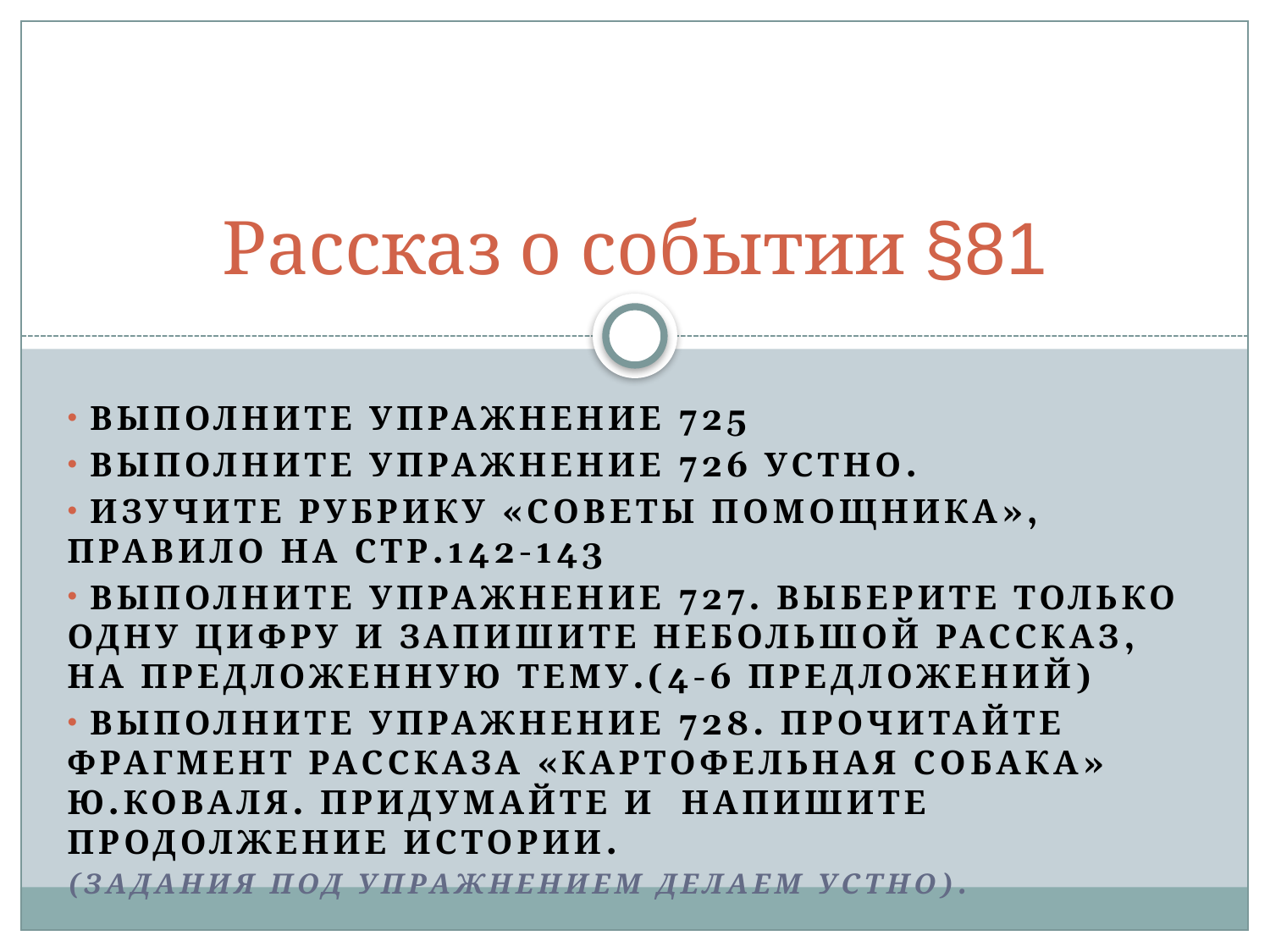

# Рассказ о событии §81
 Выполните упражнение 725
 Выполните упражнение 726 устно.
 Изучите рубрику «Советы помощника», правило на стр.142-143
 Выполните упражнение 727. Выберите только одну цифру и запишите небольшой рассказ, на предложенную тему.(4-6 предложений)
 Выполните упражнение 728. Прочитайте фрагмент рассказа «Картофельная собака» Ю.Коваля. Придумайте и  Напишите продолжение истории.
(задания под упражнением делаем устно).